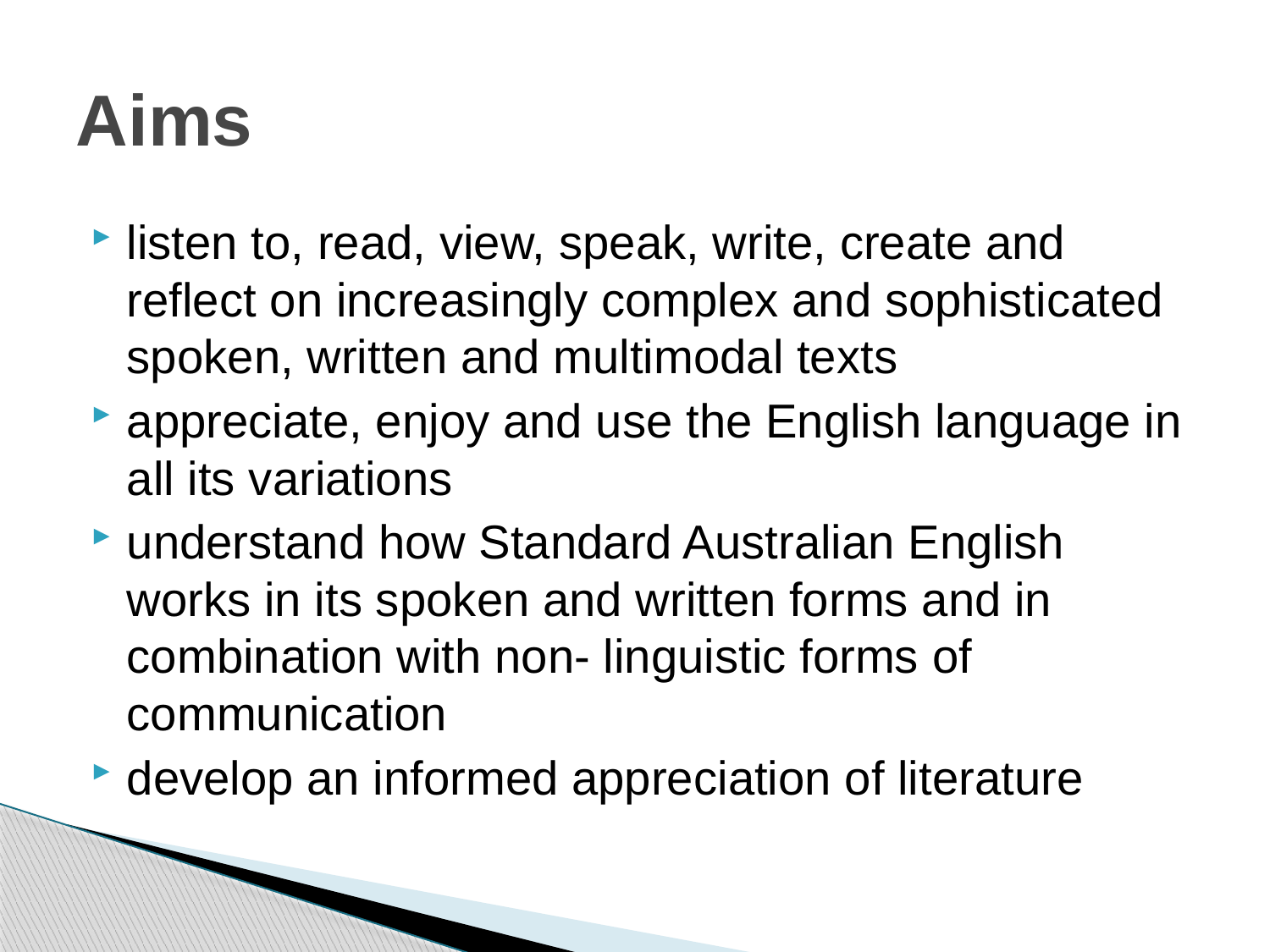

# Aims
listen to, read, view, speak, write, create and reflect on increasingly complex and sophisticated spoken, written and multimodal texts
appreciate, enjoy and use the English language in all its variations
understand how Standard Australian English works in its spoken and written forms and in combination with non- linguistic forms of communication
develop an informed appreciation of literature